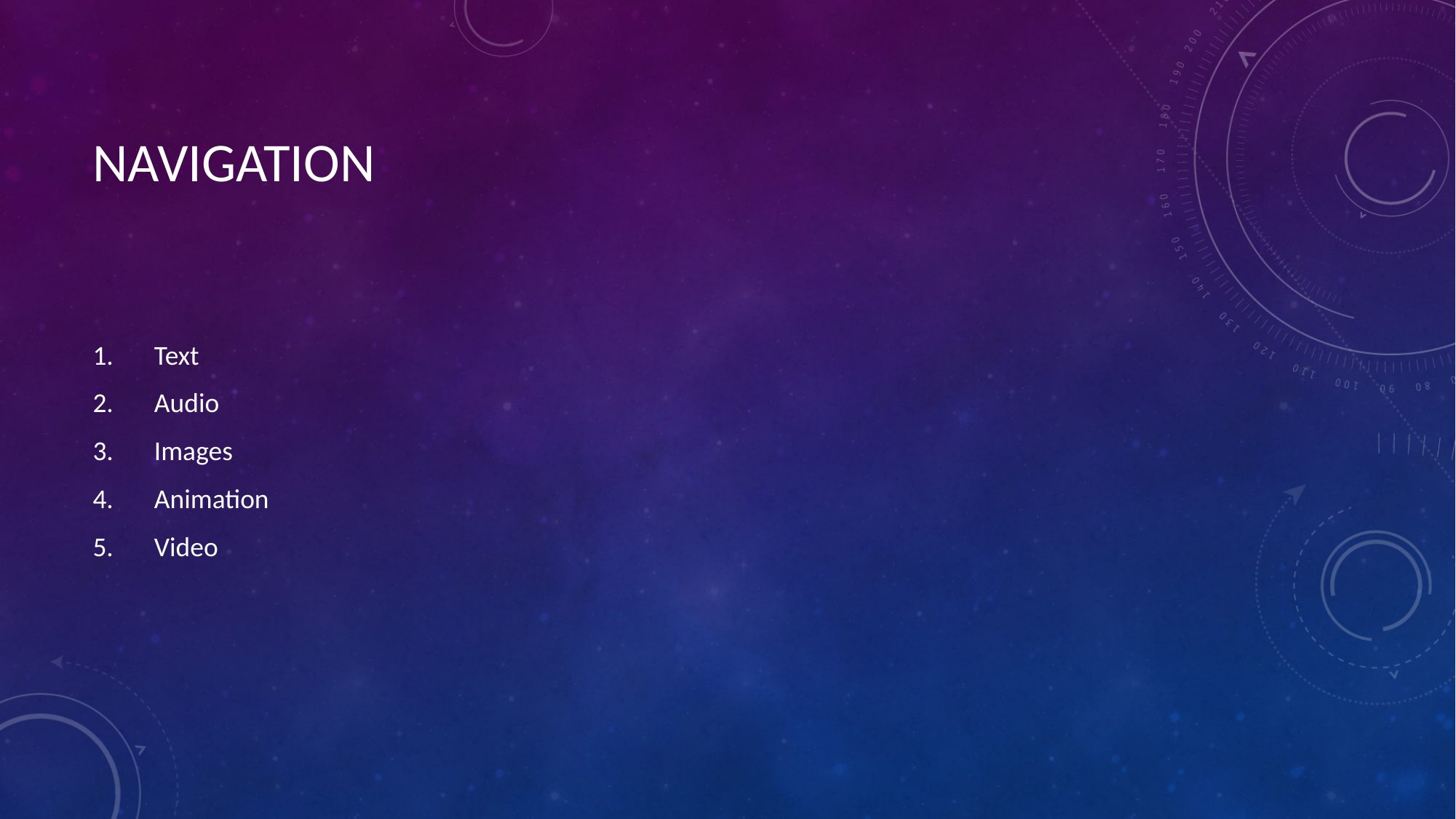

# Navigation
Text
Audio
Images
Animation
Video